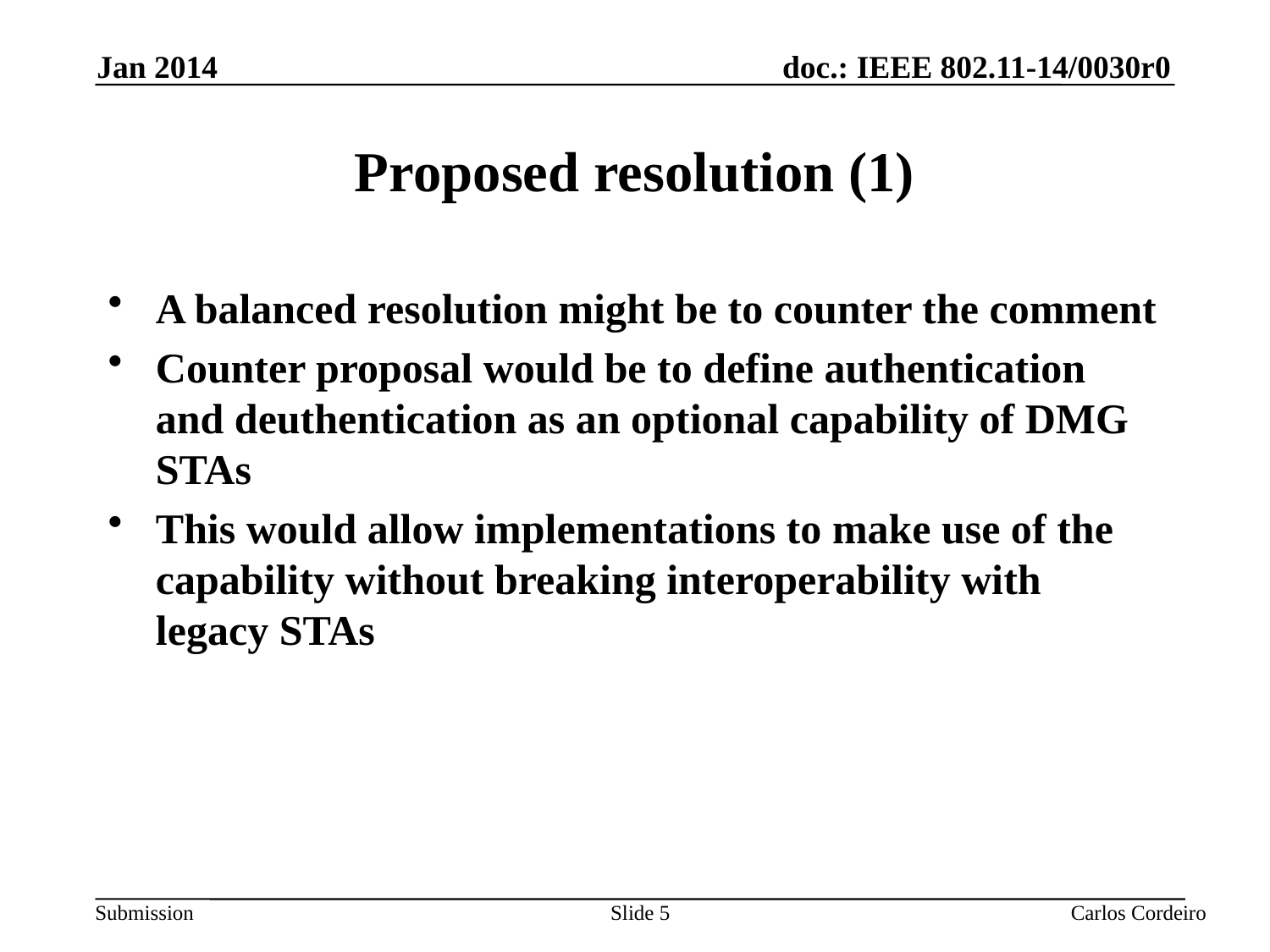

Jan 2014
# Proposed resolution (1)
A balanced resolution might be to counter the comment
Counter proposal would be to define authentication and deuthentication as an optional capability of DMG STAs
This would allow implementations to make use of the capability without breaking interoperability with legacy STAs
Slide 5
Carlos Cordeiro